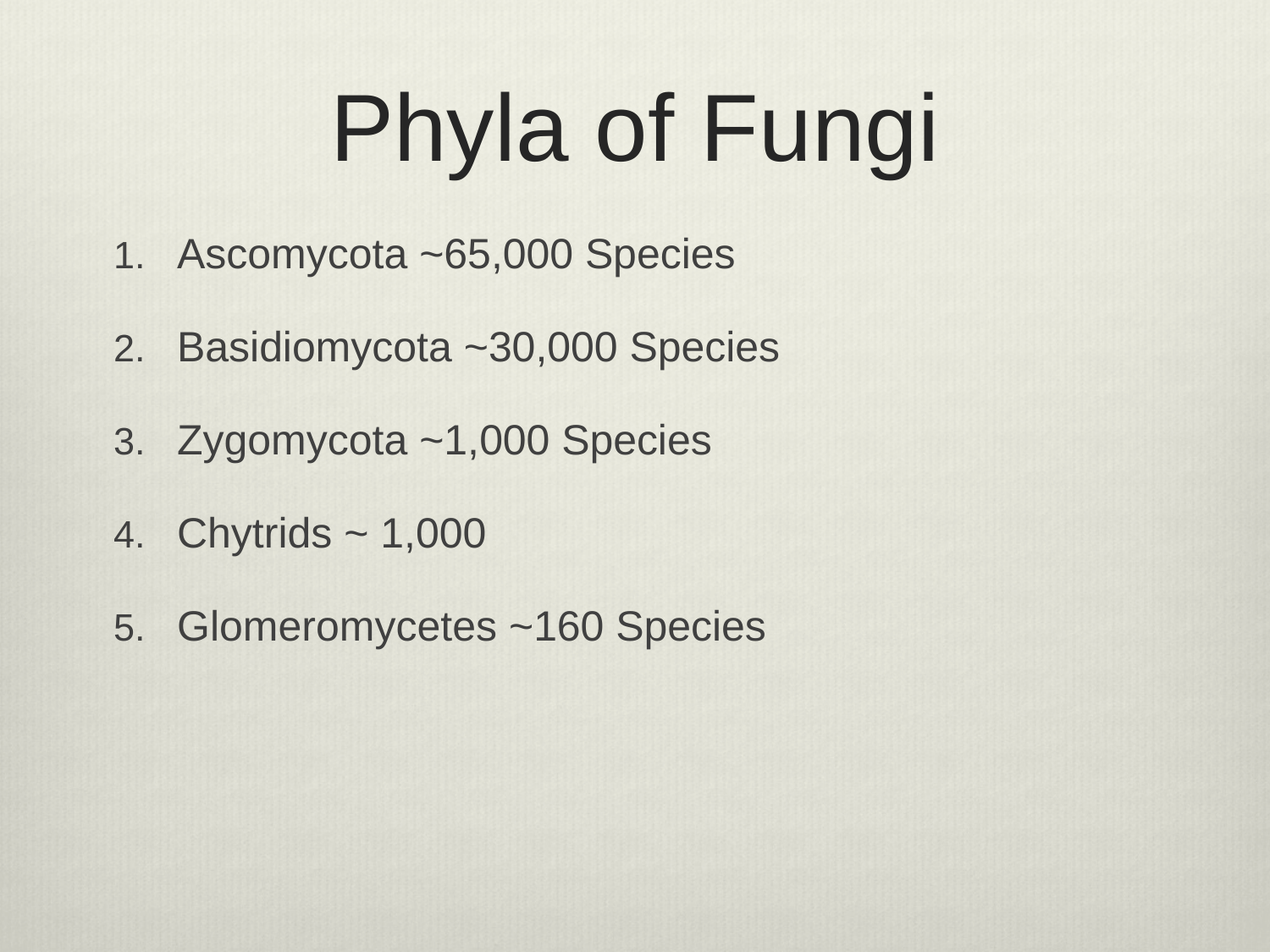

# Phyla of Fungi
Ascomycota ~65,000 Species
Basidiomycota ~30,000 Species
Zygomycota ~1,000 Species
Chytrids ~ 1,000
Glomeromycetes ~160 Species